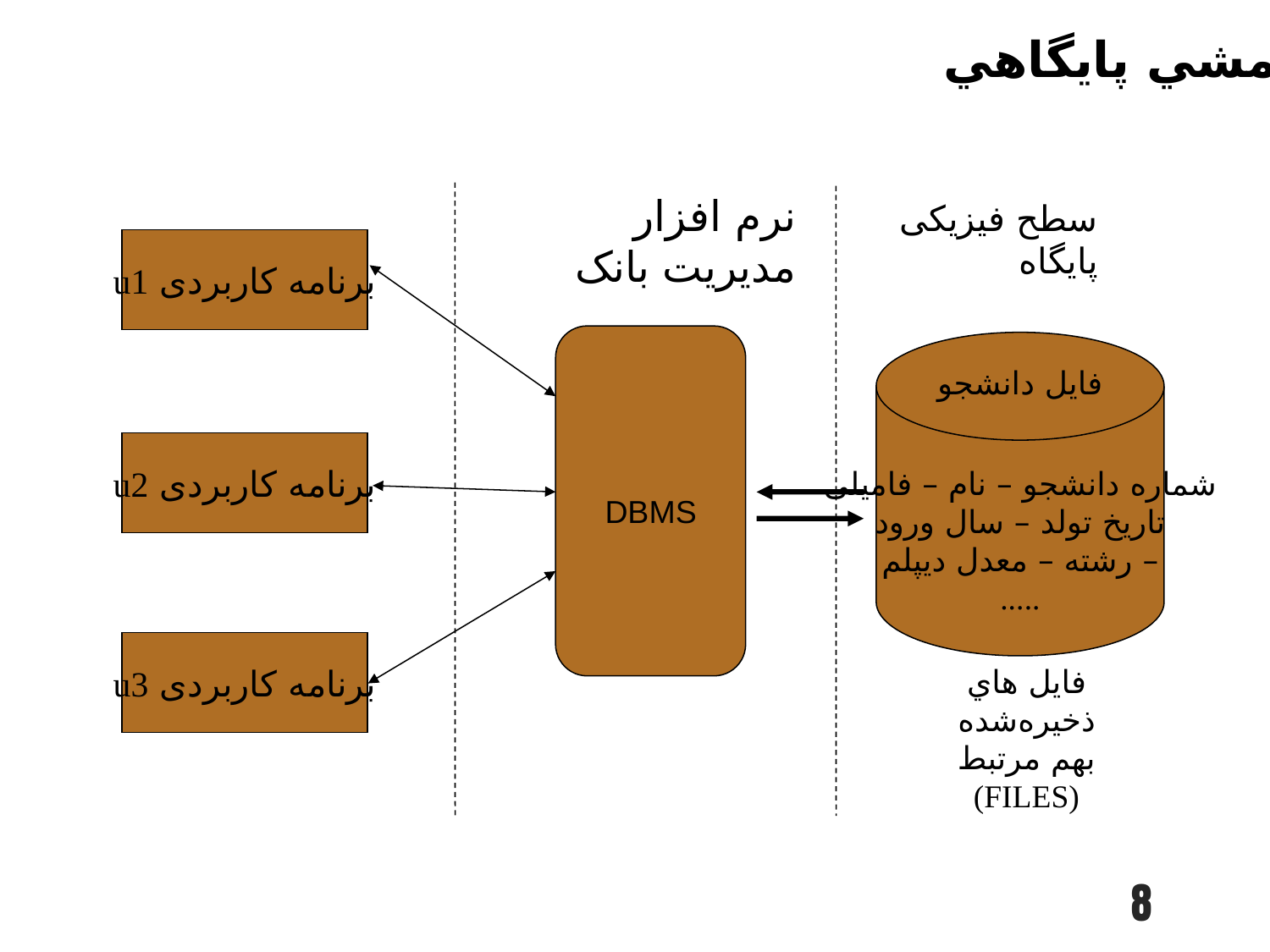

مشي پايگاهي

نرم افزار مدیریت بانک

سطح فیزیکی پایگاه
برنامه کاربردی u1

شماره دانشجو – نام – فامیلی
تاریخ تولد – سال ورود
رشته – معدل دیپلم –
.....
فایل دانشجو
برنامه کاربردی u2

DBMS

برنامه کاربردی u3
فايل هاي ذخيره‌شده
بهم مرتبط
(FILES)
8